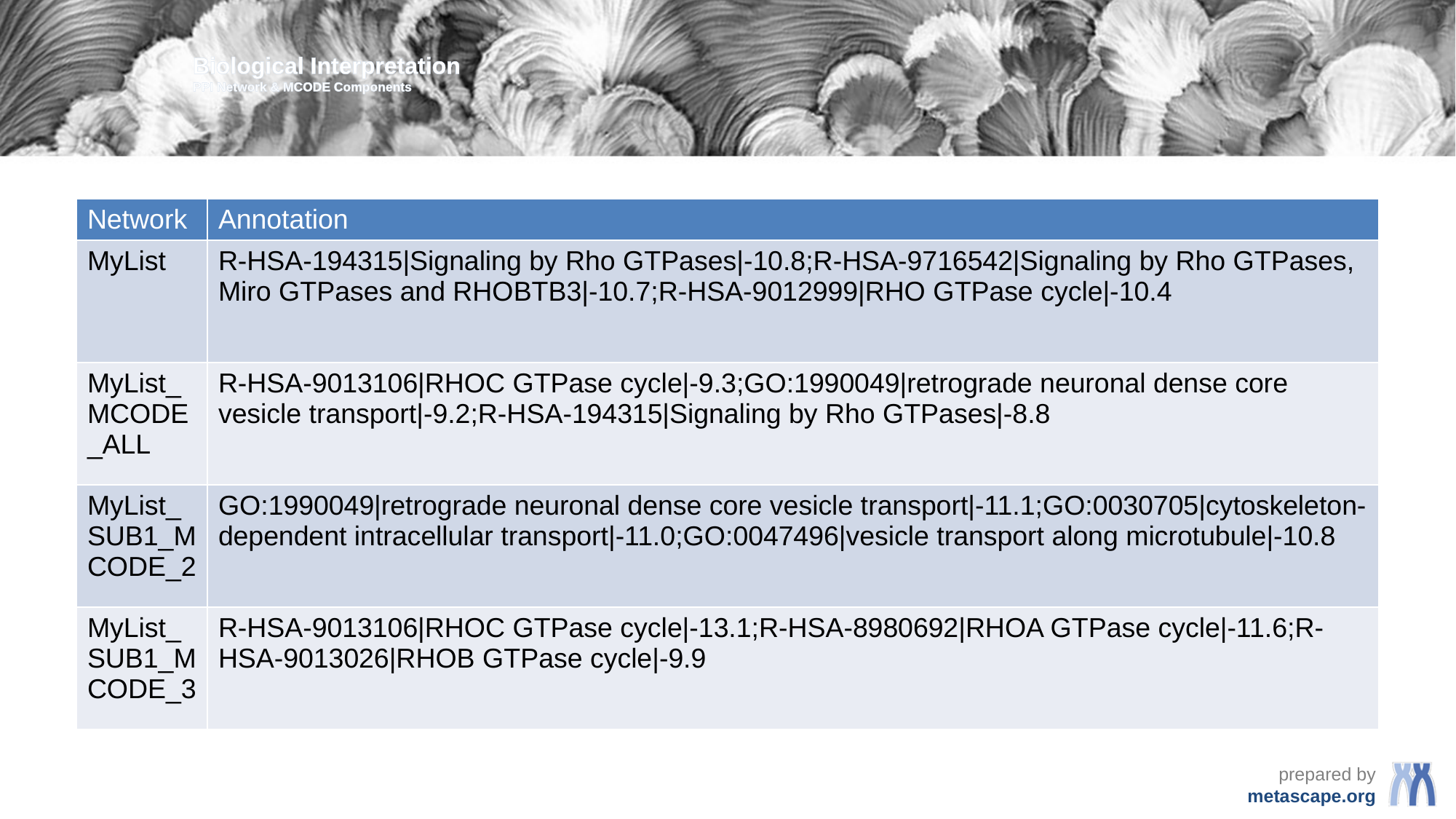

Biological Interpretation
PPI Network & MCODE Components
| Network | Annotation |
| --- | --- |
| MyList | R-HSA-194315|Signaling by Rho GTPases|-10.8;R-HSA-9716542|Signaling by Rho GTPases, Miro GTPases and RHOBTB3|-10.7;R-HSA-9012999|RHO GTPase cycle|-10.4 |
| MyList\_MCODE\_ALL | R-HSA-9013106|RHOC GTPase cycle|-9.3;GO:1990049|retrograde neuronal dense core vesicle transport|-9.2;R-HSA-194315|Signaling by Rho GTPases|-8.8 |
| MyList\_SUB1\_MCODE\_2 | GO:1990049|retrograde neuronal dense core vesicle transport|-11.1;GO:0030705|cytoskeleton-dependent intracellular transport|-11.0;GO:0047496|vesicle transport along microtubule|-10.8 |
| MyList\_SUB1\_MCODE\_3 | R-HSA-9013106|RHOC GTPase cycle|-13.1;R-HSA-8980692|RHOA GTPase cycle|-11.6;R-HSA-9013026|RHOB GTPase cycle|-9.9 |